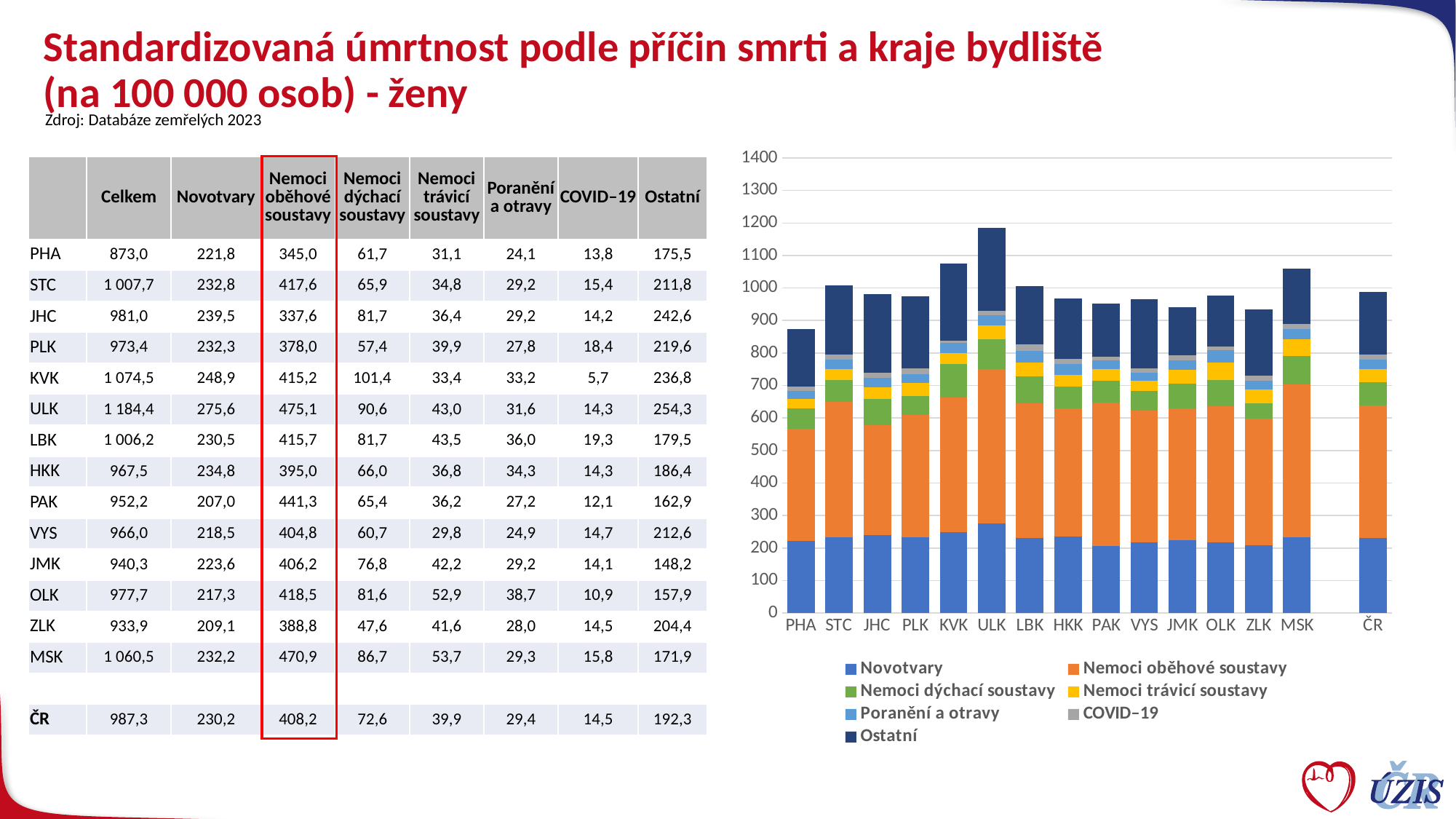

# Standardizovaná úmrtnost podle příčin smrti a kraje bydliště (na 100 000 osob) - ženy
Zdroj: Databáze zemřelých 2023

### Chart

| Category | Novotvary | Nemoci oběhové soustavy | Nemoci dýchací soustavy | Nemoci trávicí soustavy | Poranění a otravy | COVID–19 | Ostatní |
|---|---|---|---|---|---|---|---|
| PHA | 221.82998294268873 | 344.96421066323046 | 61.666444377469396 | 31.131802184554584 | 24.079934430456095 | 13.839267591799516 | 175.5210933032837 |
| STC | 232.84774034513273 | 417.63014554920017 | 65.94140101922645 | 34.80052624775434 | 29.18352774796737 | 15.427626487192503 | 211.82731752620583 |
| JHC | 239.46469884419807 | 337.55634065137633 | 81.65117468518608 | 36.40942721609471 | 29.184651186533873 | 14.157943247990206 | 242.55826428011233 |
| PLK | 232.32762413796252 | 378.03019996345216 | 57.40280159857041 | 39.91884207126471 | 27.785144622005365 | 18.36157741670724 | 219.61831715343044 |
| KVK | 248.87432645078366 | 415.2273905900977 | 101.44475137410657 | 33.3530705054753 | 33.1528697783491 | 5.6580866540674135 | 236.8142504842676 |
| ULK | 275.56677899595786 | 475.14494591741004 | 90.57141768381847 | 42.95271872203251 | 31.552805685057105 | 14.252454580891122 | 254.32442154703529 |
| LBK | 230.51569511065 | 415.74019199450373 | 81.67734847986692 | 43.509322366421124 | 35.96798158485659 | 19.346050434512772 | 179.47401892733384 |
| HKK | 234.75225774436032 | 395.01597939755567 | 66.00248790880714 | 36.77636056526234 | 34.25902017785793 | 14.327335137712087 | 186.36521487214998 |
| PAK | 207.03795941944125 | 441.3398802071171 | 65.41436286852826 | 36.21202783528871 | 27.19850655263265 | 12.099253040422113 | 162.87215973920652 |
| VYS | 218.4966229502246 | 404.76209780258125 | 60.6930245460423 | 29.750178270879918 | 24.92347997170302 | 14.747713836830735 | 212.59647931133384 |
| JMK | 223.5807404007531 | 406.175001029784 | 76.7806769155662 | 42.237934207322915 | 29.174302575162628 | 14.111597259556618 | 148.21822054760167 |
| OLK | 217.28438289513159 | 418.4986917188455 | 81.57798143028293 | 52.863543490225 | 38.661338738004694 | 10.940829897428152 | 157.91520579305848 |
| ZLK | 209.05792893371313 | 388.75956524967705 | 47.5732425778503 | 41.595450864866166 | 28.049167012322506 | 14.527152182333003 | 204.38714325213434 |
| MSK | 232.22819680918136 | 470.871626976455 | 86.72643888774985 | 53.656409326931076 | 29.317291326888437 | 15.812453276774953 | 171.92482883142486 |
|  | None | None | None | None | None | None | None |
| ČR | 230.2246723115668 | 408.2066776151529 | 72.64939545968319 | 39.94815393018808 | 29.43832823465575 | 14.47579765611057 | 192.31358579749386 |
|  | Celkem | Novotvary | Nemoci oběhové soustavy | Nemoci dýchací soustavy | Nemoci trávicí soustavy | Poranění a otravy | COVID–19 | Ostatní |
| --- | --- | --- | --- | --- | --- | --- | --- | --- |
| PHA | 873,0 | 221,8 | 345,0 | 61,7 | 31,1 | 24,1 | 13,8 | 175,5 |
| STC | 1 007,7 | 232,8 | 417,6 | 65,9 | 34,8 | 29,2 | 15,4 | 211,8 |
| JHC | 981,0 | 239,5 | 337,6 | 81,7 | 36,4 | 29,2 | 14,2 | 242,6 |
| PLK | 973,4 | 232,3 | 378,0 | 57,4 | 39,9 | 27,8 | 18,4 | 219,6 |
| KVK | 1 074,5 | 248,9 | 415,2 | 101,4 | 33,4 | 33,2 | 5,7 | 236,8 |
| ULK | 1 184,4 | 275,6 | 475,1 | 90,6 | 43,0 | 31,6 | 14,3 | 254,3 |
| LBK | 1 006,2 | 230,5 | 415,7 | 81,7 | 43,5 | 36,0 | 19,3 | 179,5 |
| HKK | 967,5 | 234,8 | 395,0 | 66,0 | 36,8 | 34,3 | 14,3 | 186,4 |
| PAK | 952,2 | 207,0 | 441,3 | 65,4 | 36,2 | 27,2 | 12,1 | 162,9 |
| VYS | 966,0 | 218,5 | 404,8 | 60,7 | 29,8 | 24,9 | 14,7 | 212,6 |
| JMK | 940,3 | 223,6 | 406,2 | 76,8 | 42,2 | 29,2 | 14,1 | 148,2 |
| OLK | 977,7 | 217,3 | 418,5 | 81,6 | 52,9 | 38,7 | 10,9 | 157,9 |
| ZLK | 933,9 | 209,1 | 388,8 | 47,6 | 41,6 | 28,0 | 14,5 | 204,4 |
| MSK | 1 060,5 | 232,2 | 470,9 | 86,7 | 53,7 | 29,3 | 15,8 | 171,9 |
|  |  |  |  |  |  |  |  |  |
| ČR | 987,3 | 230,2 | 408,2 | 72,6 | 39,9 | 29,4 | 14,5 | 192,3 |